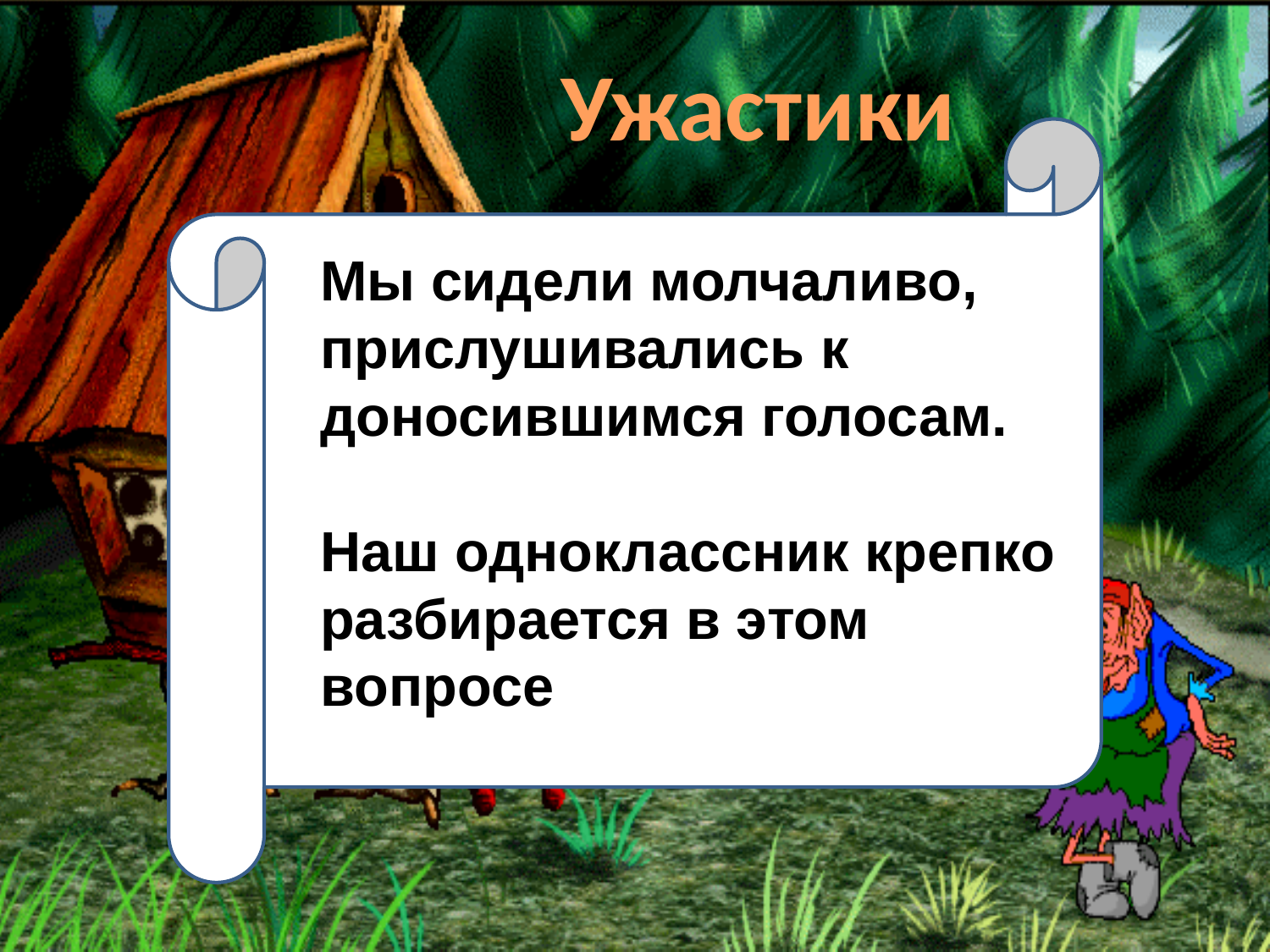

Ужастики

Мы сидели молчаливо, прислушивались к доносившимся голосам.

Наш одноклассник крепко разбирается в этом вопросе